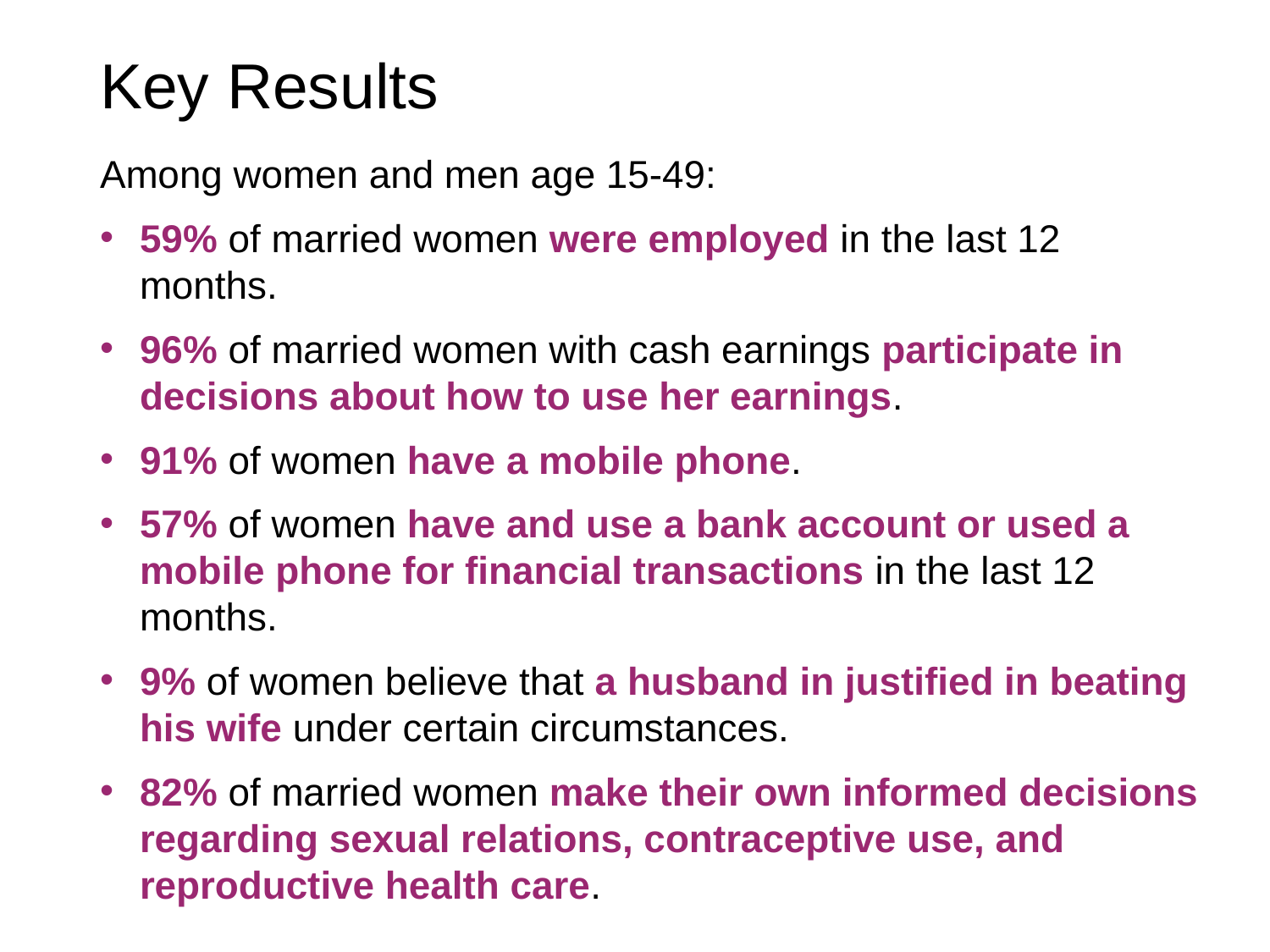

# Key Results
Among women and men age 15-49:
59% of married women were employed in the last 12 months.
96% of married women with cash earnings participate in decisions about how to use her earnings.
91% of women have a mobile phone.
57% of women have and use a bank account or used a mobile phone for financial transactions in the last 12 months.
9% of women believe that a husband in justified in beating his wife under certain circumstances.
82% of married women make their own informed decisions regarding sexual relations, contraceptive use, and reproductive health care.